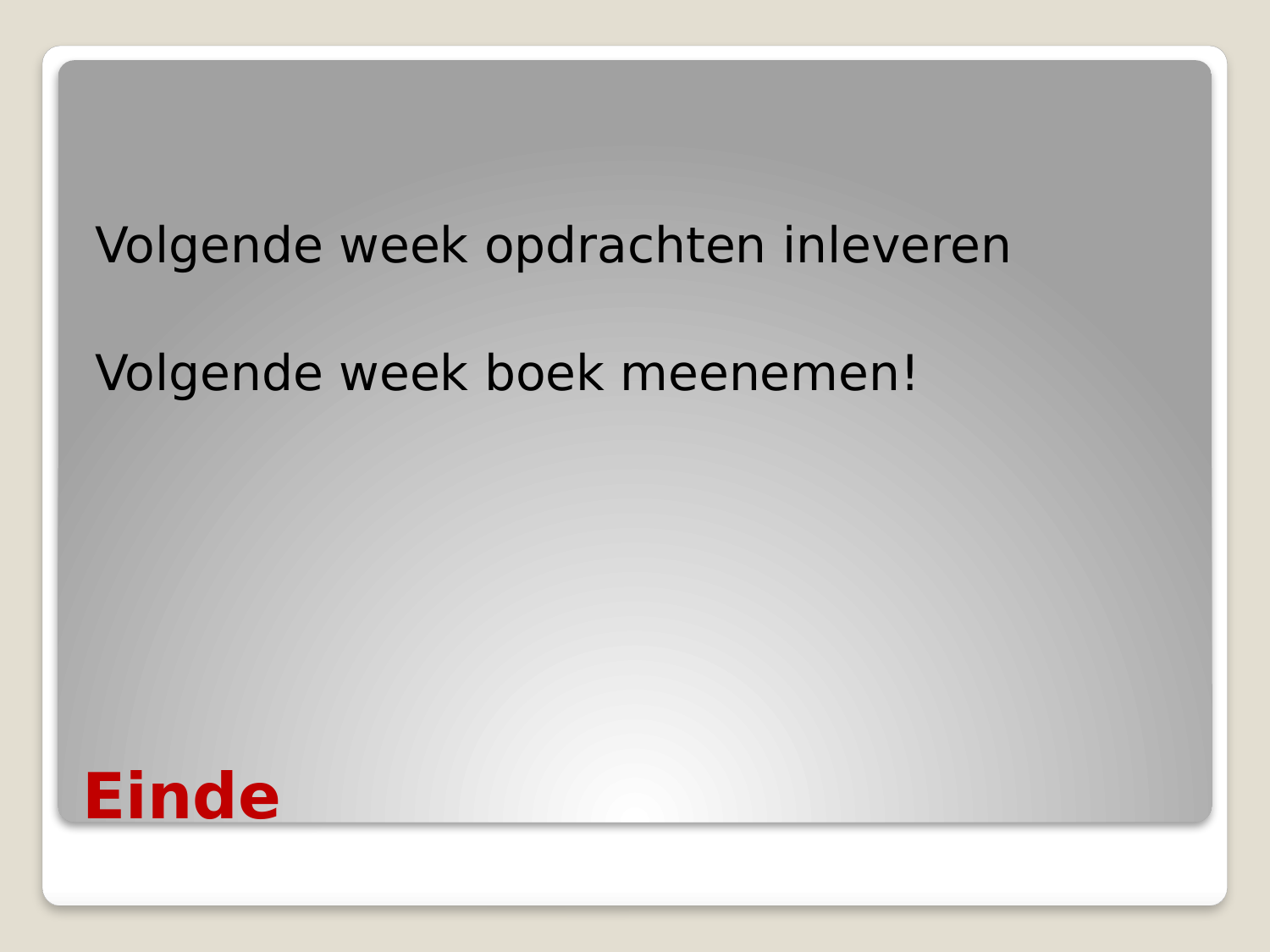

Volgende week opdrachten inleveren

Volgende week boek meenemen!

# Einde